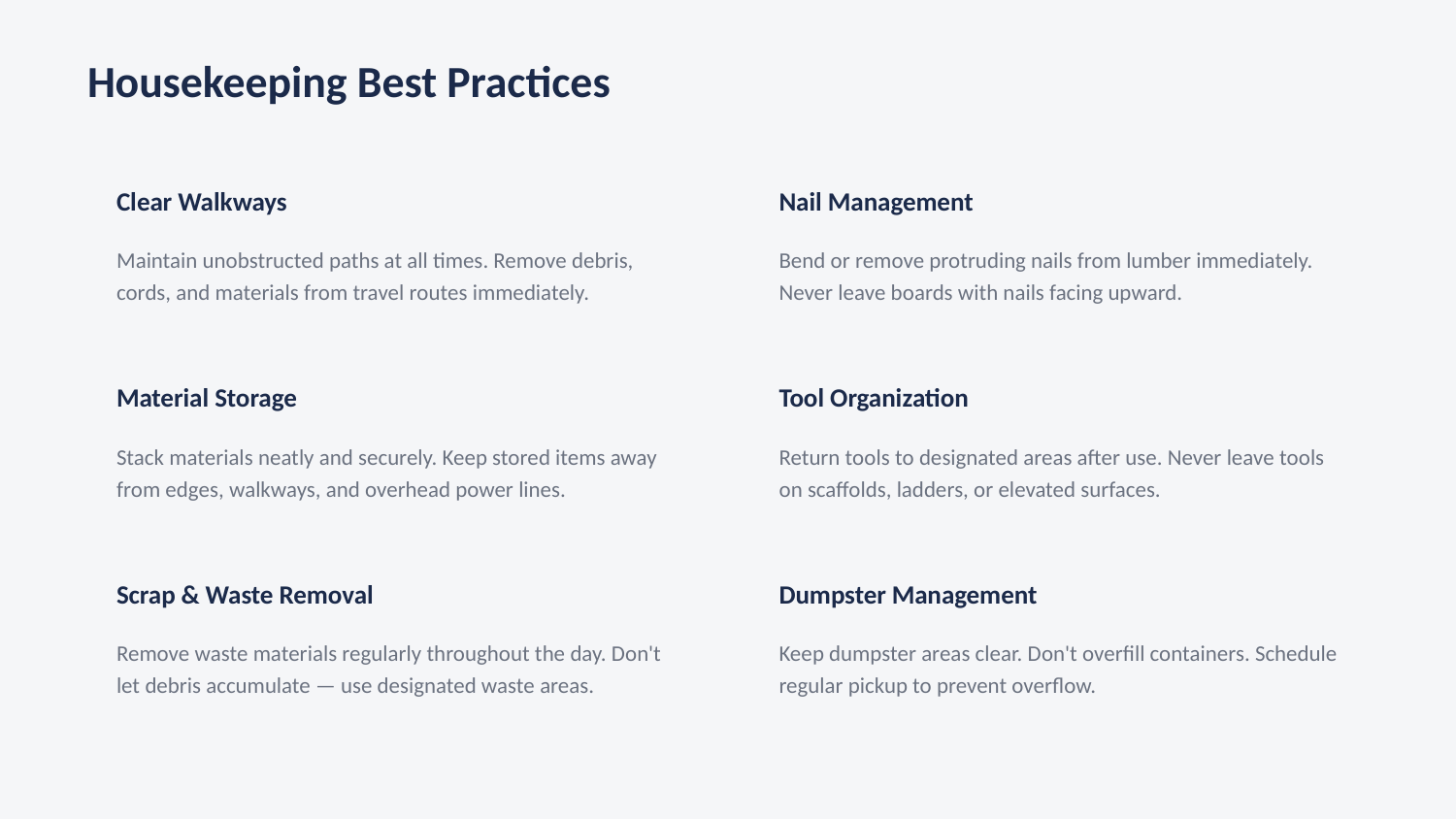

Housekeeping Best Practices

Clear Walkways
Nail Management
Maintain unobstructed paths at all times. Remove debris, cords, and materials from travel routes immediately.
Bend or remove protruding nails from lumber immediately. Never leave boards with nails facing upward.

Material Storage
Tool Organization
Stack materials neatly and securely. Keep stored items away from edges, walkways, and overhead power lines.
Return tools to designated areas after use. Never leave tools on scaffolds, ladders, or elevated surfaces.

Scrap & Waste Removal
Dumpster Management
Remove waste materials regularly throughout the day. Don't let debris accumulate — use designated waste areas.
Keep dumpster areas clear. Don't overfill containers. Schedule regular pickup to prevent overflow.